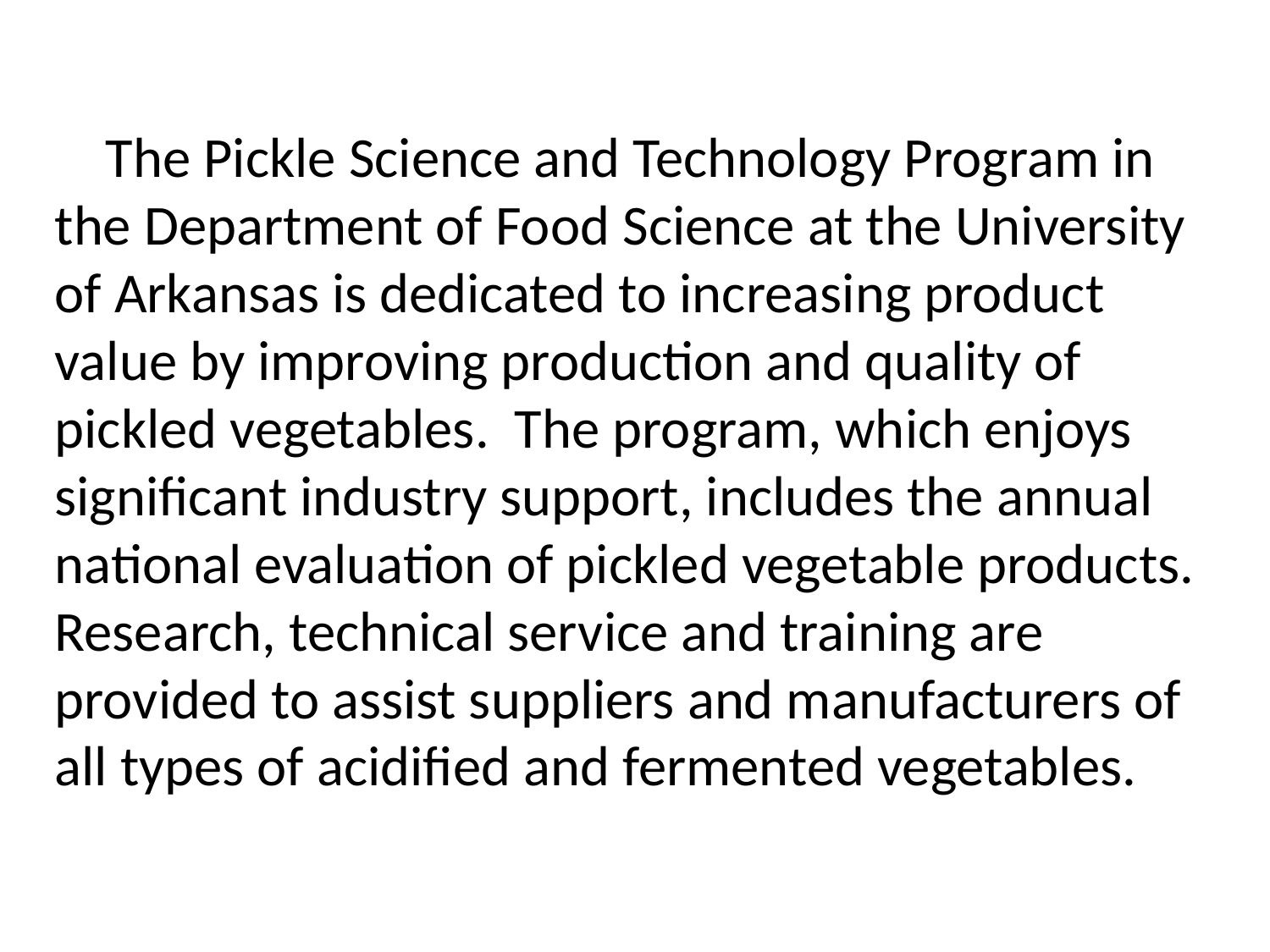

The Pickle Science and Technology Program in the Department of Food Science at the University of Arkansas is dedicated to increasing product value by improving production and quality of pickled vegetables.  The program, which enjoys significant industry support, includes the annual national evaluation of pickled vegetable products.  Research, technical service and training are provided to assist suppliers and manufacturers of all types of acidified and fermented vegetables.